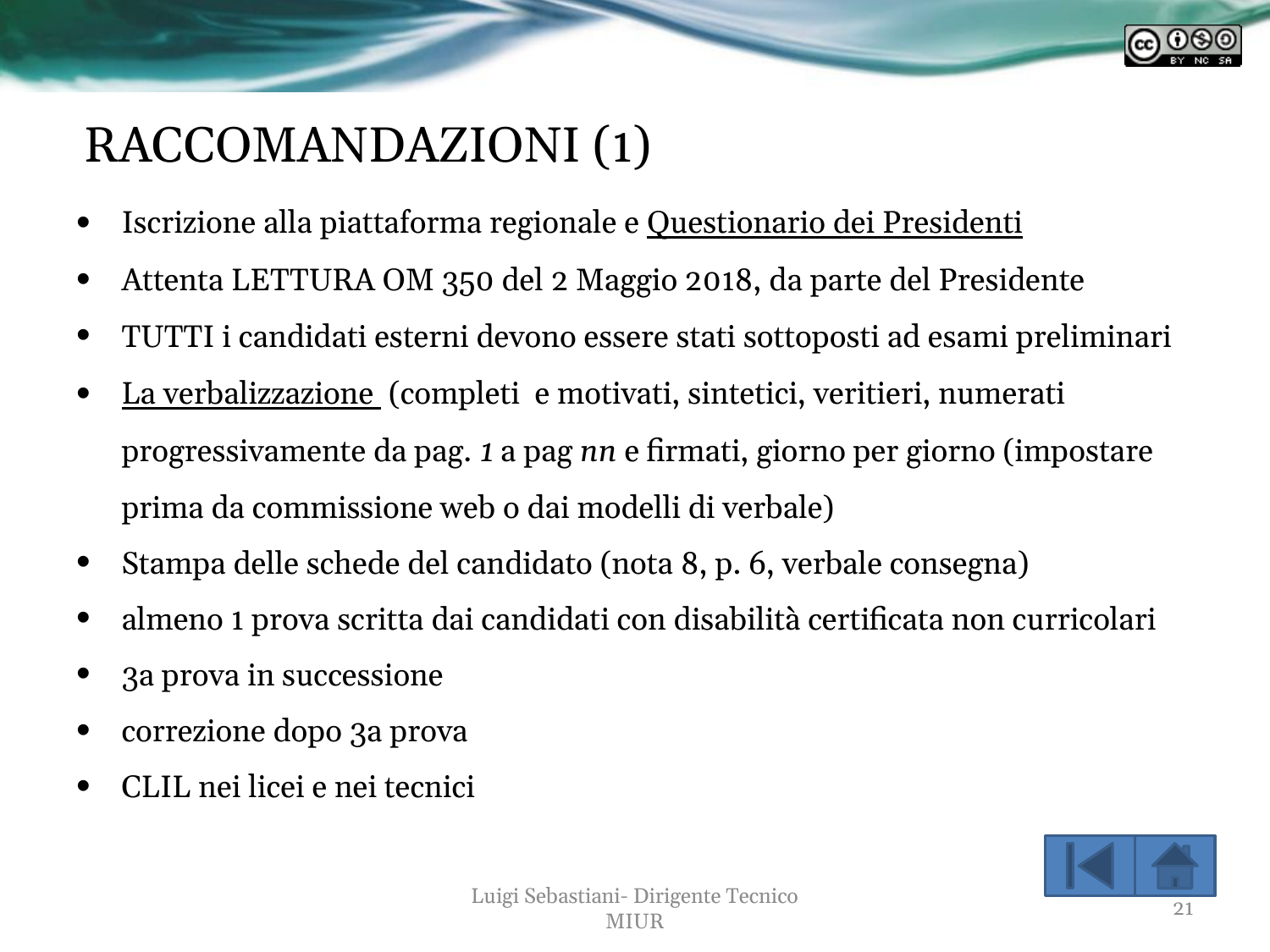

# RACCOMANDAZIONI (1)
Iscrizione alla piattaforma regionale e Questionario dei Presidenti
Attenta LETTURA OM 350 del 2 Maggio 2018, da parte del Presidente
TUTTI i candidati esterni devono essere stati sottoposti ad esami preliminari
La verbalizzazione  (completi  e motivati, sintetici, veritieri, numerati progressivamente da pag. 1 a pag nn e firmati, giorno per giorno (impostare prima da commissione web o dai modelli di verbale)
Stampa delle schede del candidato (nota 8, p. 6, verbale consegna)
almeno 1 prova scritta dai candidati con disabilità certificata non curricolari
3a prova in successione
correzione dopo 3a prova
CLIL nei licei e nei tecnici

Luigi Sebastiani- Dirigente Tecnico MIUR
21